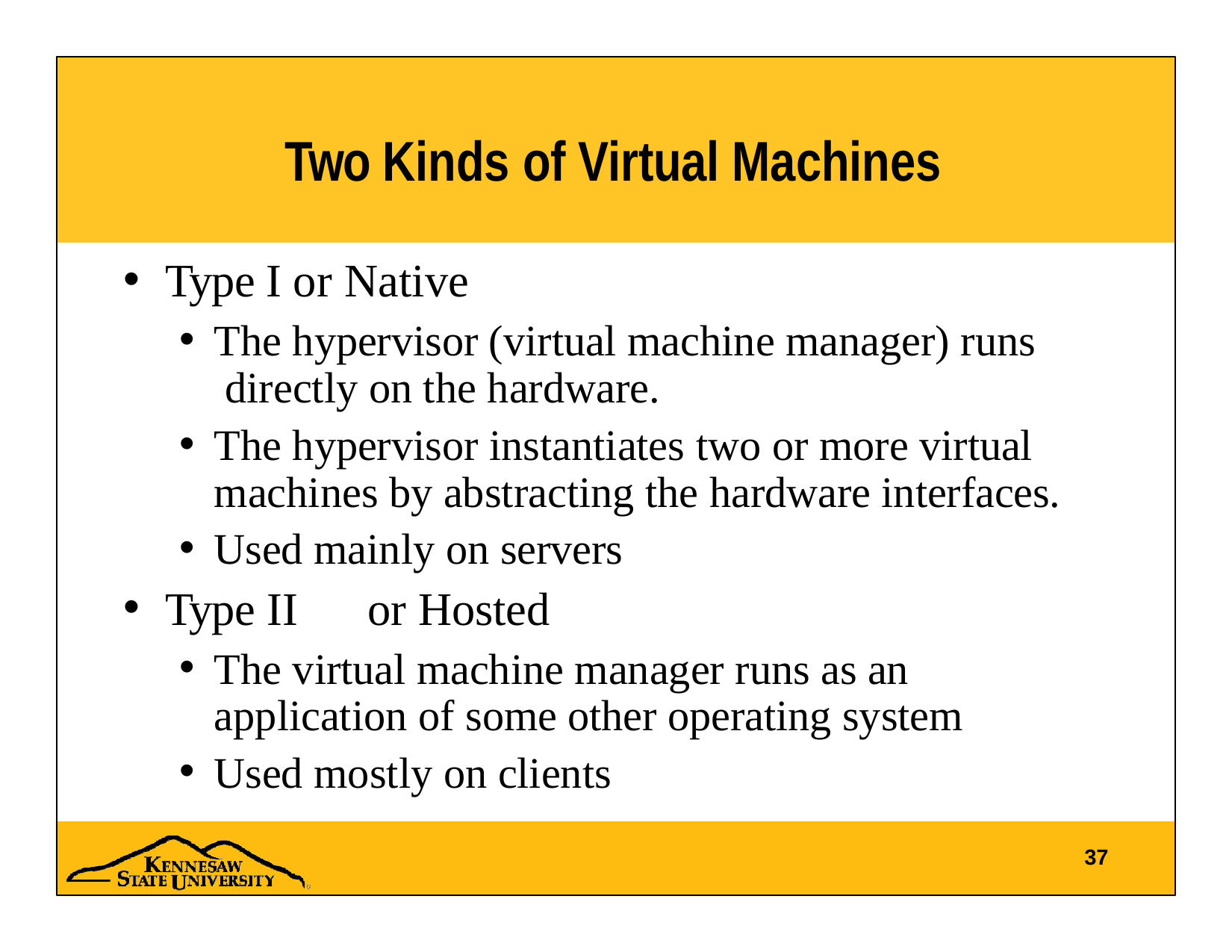

# Two Kinds of Virtual Machines
Type I or Native
The hypervisor (virtual machine manager) runs  directly on the hardware.
The hypervisor instantiates two or more virtual  machines by abstracting the hardware interfaces.
Used mainly on servers
Type II	or Hosted
The virtual machine manager runs as an  application of some other operating system
Used mostly on clients

37